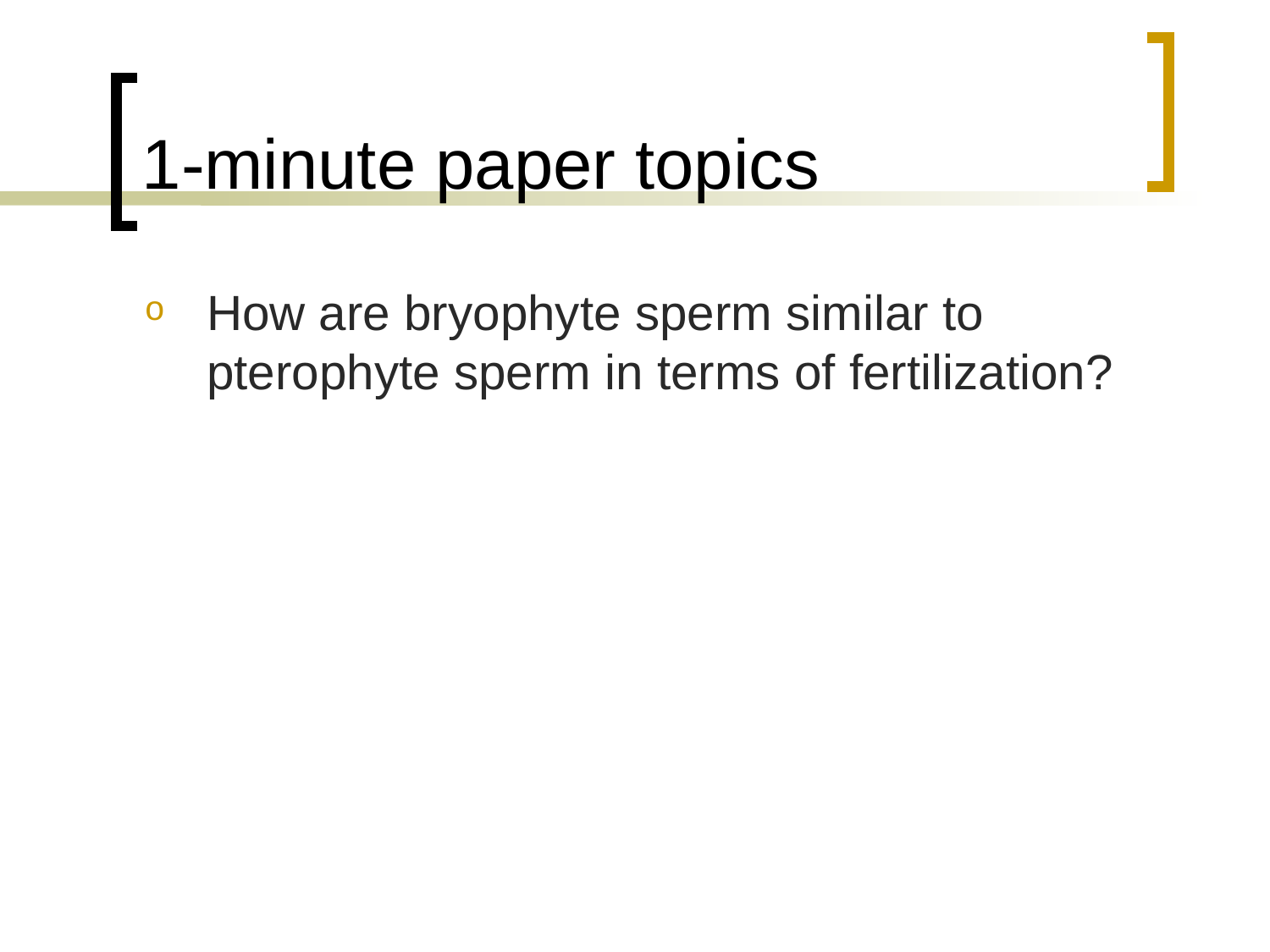

# 1-minute paper topics
How are bryophyte sperm similar to pterophyte sperm in terms of fertilization?